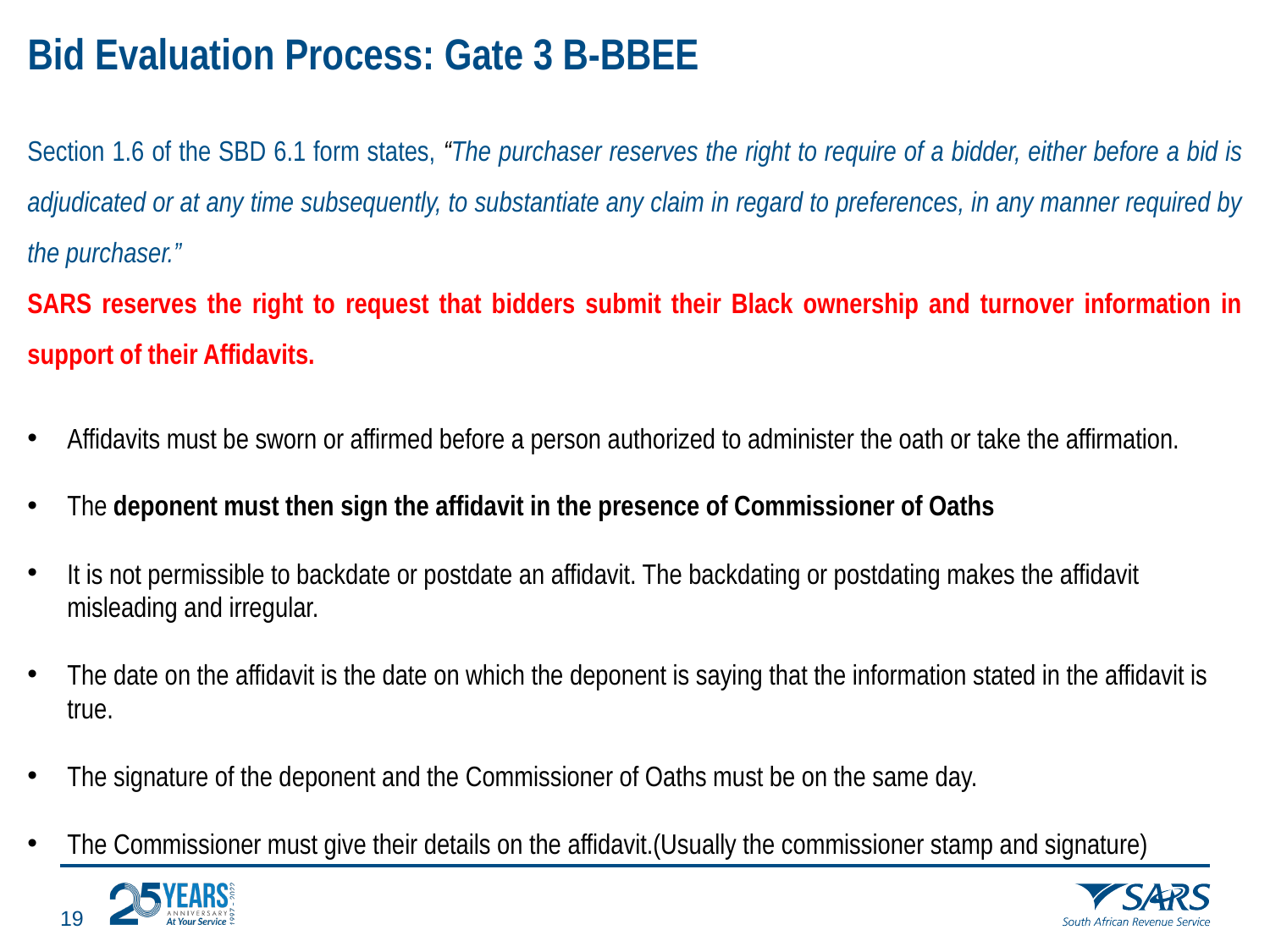

#
Bid Evaluation Process: Gate 3 B-BBEE
Section 1.6 of the SBD 6.1 form states, “The purchaser reserves the right to require of a bidder, either before a bid is adjudicated or at any time subsequently, to substantiate any claim in regard to preferences, in any manner required by the purchaser.”
SARS reserves the right to request that bidders submit their Black ownership and turnover information in support of their Affidavits.

Affidavits must be sworn or affirmed before a person authorized to administer the oath or take the affirmation.

The deponent must then sign the affidavit in the presence of Commissioner of Oaths

It is not permissible to backdate or postdate an affidavit. The backdating or postdating makes the affidavit misleading and irregular.

The date on the affidavit is the date on which the deponent is saying that the information stated in the affidavit is true.

The signature of the deponent and the Commissioner of Oaths must be on the same day.

The Commissioner must give their details on the affidavit.(Usually the commissioner stamp and signature)

19